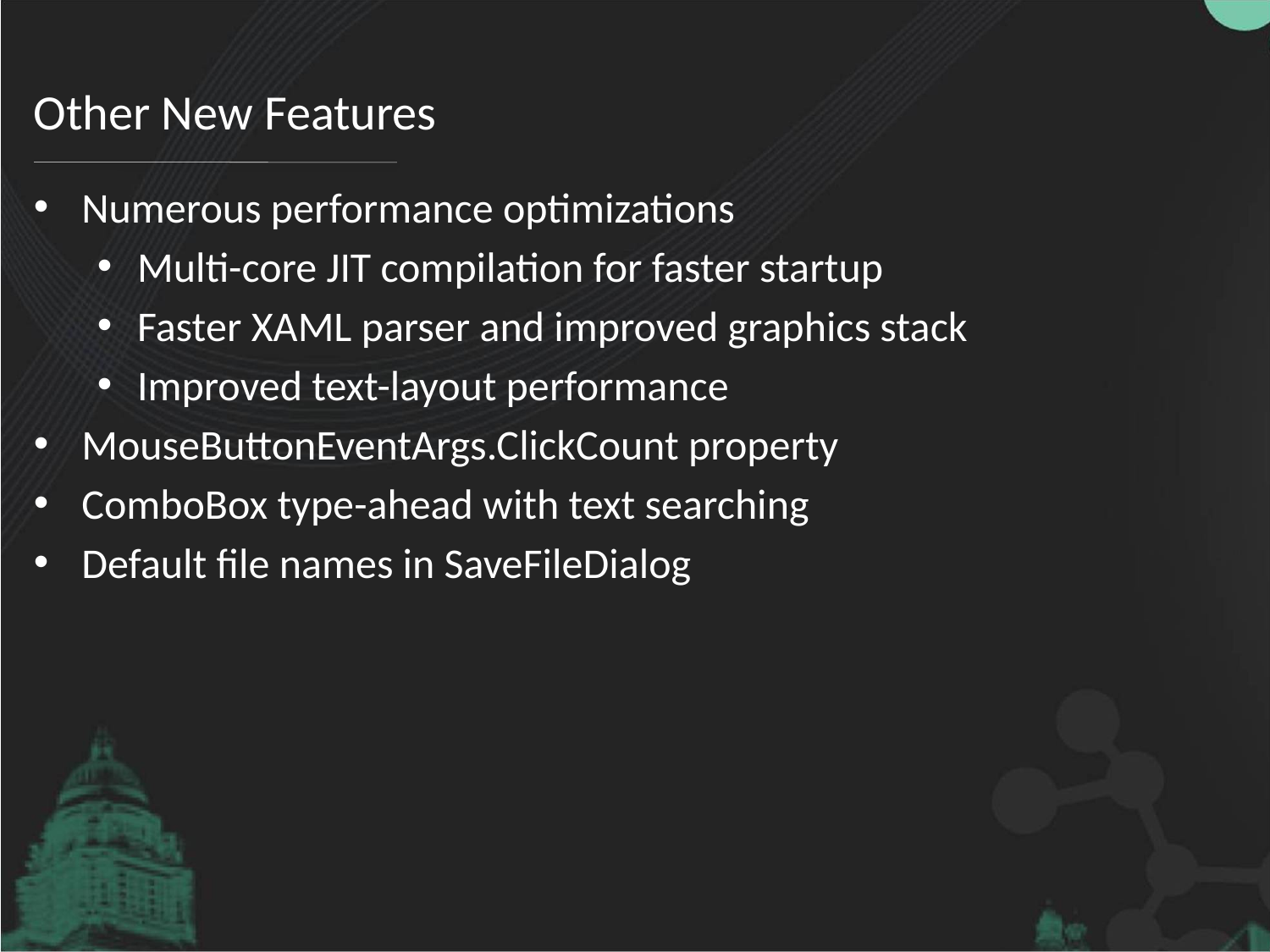

# Other New Features
Numerous performance optimizations
Multi-core JIT compilation for faster startup
Faster XAML parser and improved graphics stack
Improved text-layout performance
MouseButtonEventArgs.ClickCount property
ComboBox type-ahead with text searching
Default file names in SaveFileDialog